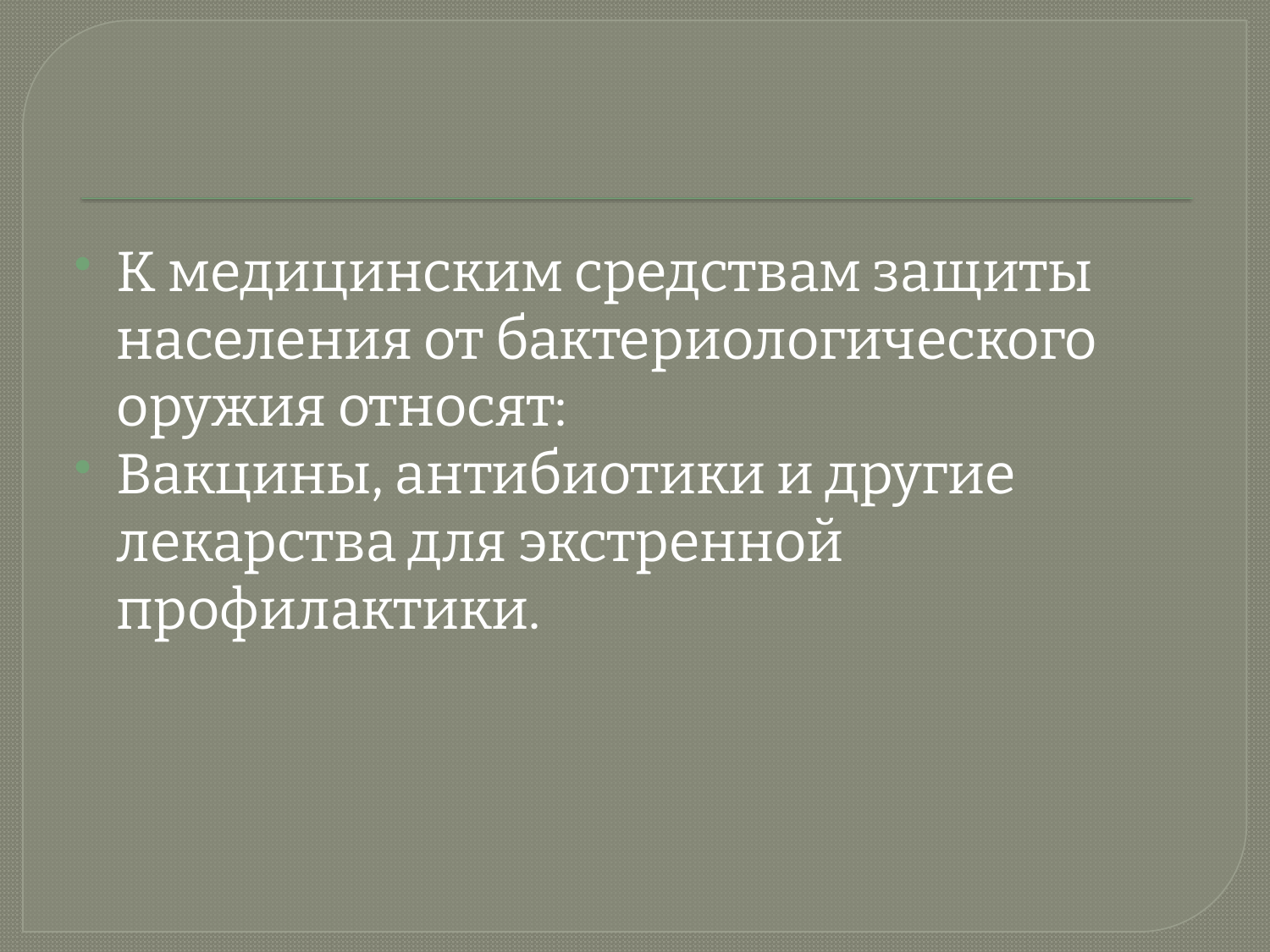

#
К медицинским средствам защиты населения от бактериологического оружия относят:
Вакцины, антибиотики и другие лекарства для экстренной профилактики.